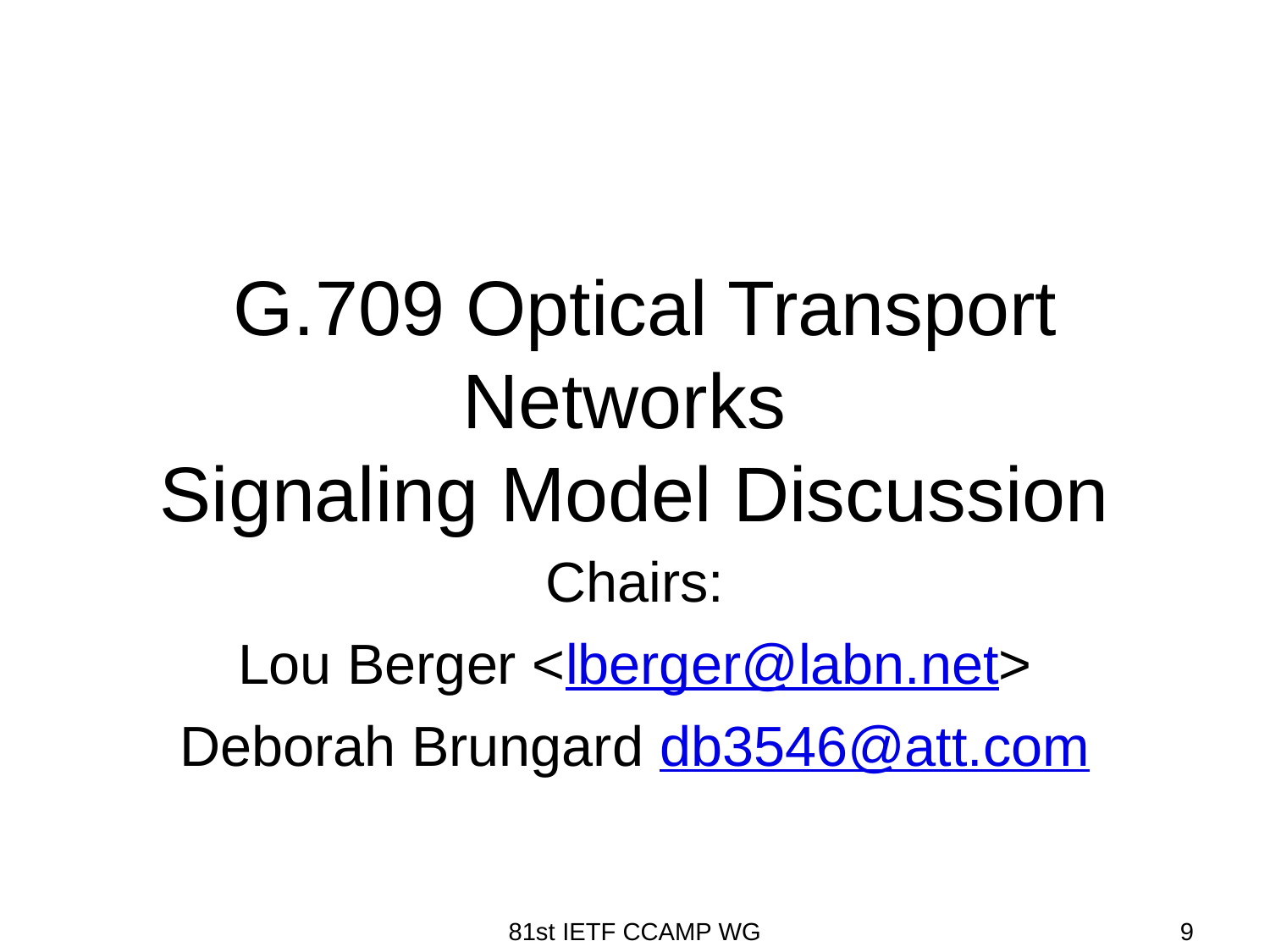

# G.709 Optical Transport Networks Signaling Model Discussion
Chairs:
Lou Berger <lberger@labn.net>
Deborah Brungard db3546@att.com
81st IETF CCAMP WG
9